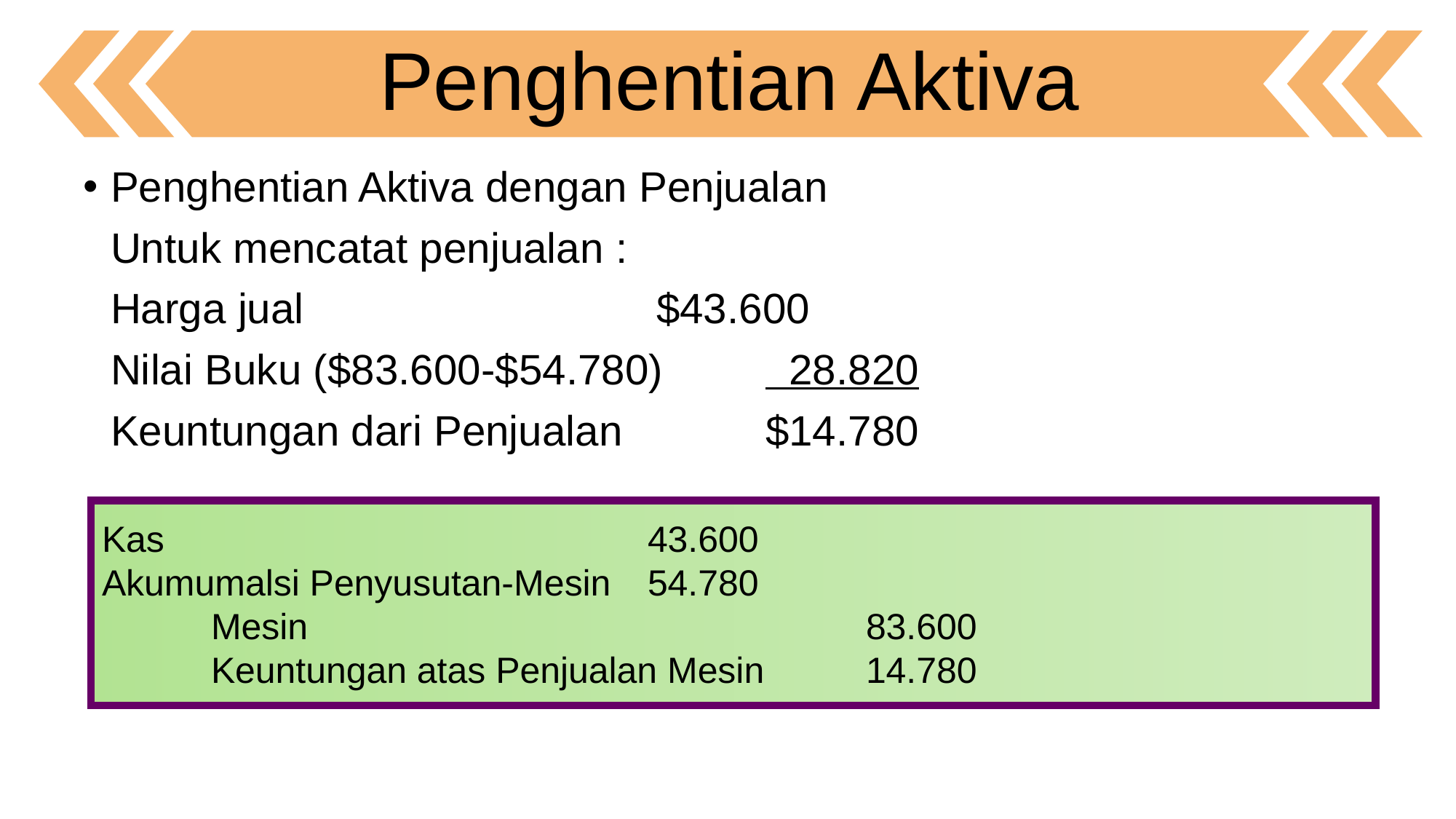

Penghentian Aktiva
Penghentian Aktiva dengan Penjualan
	Untuk mencatat penjualan :
	Harga jual 				$43.600
	Nilai Buku ($83.600-$54.780)	  28.820
	Keuntungan dari Penjualan		$14.780

Kas					43.600
Akumumalsi Penyusutan-Mesin	54.780
	Mesin						83.600
	Keuntungan atas Penjualan Mesin	14.780